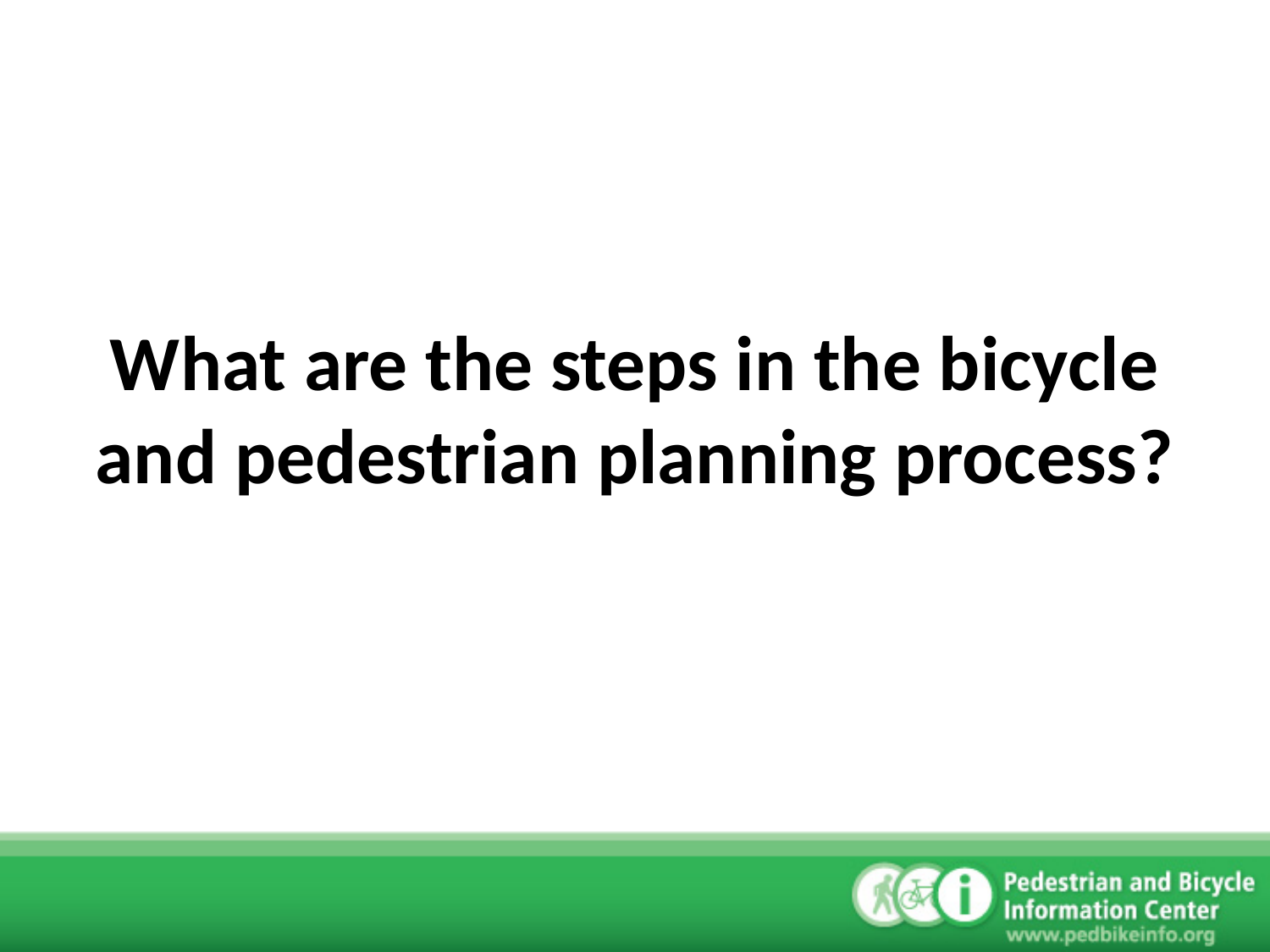

What are the steps in the bicycle and pedestrian planning process?